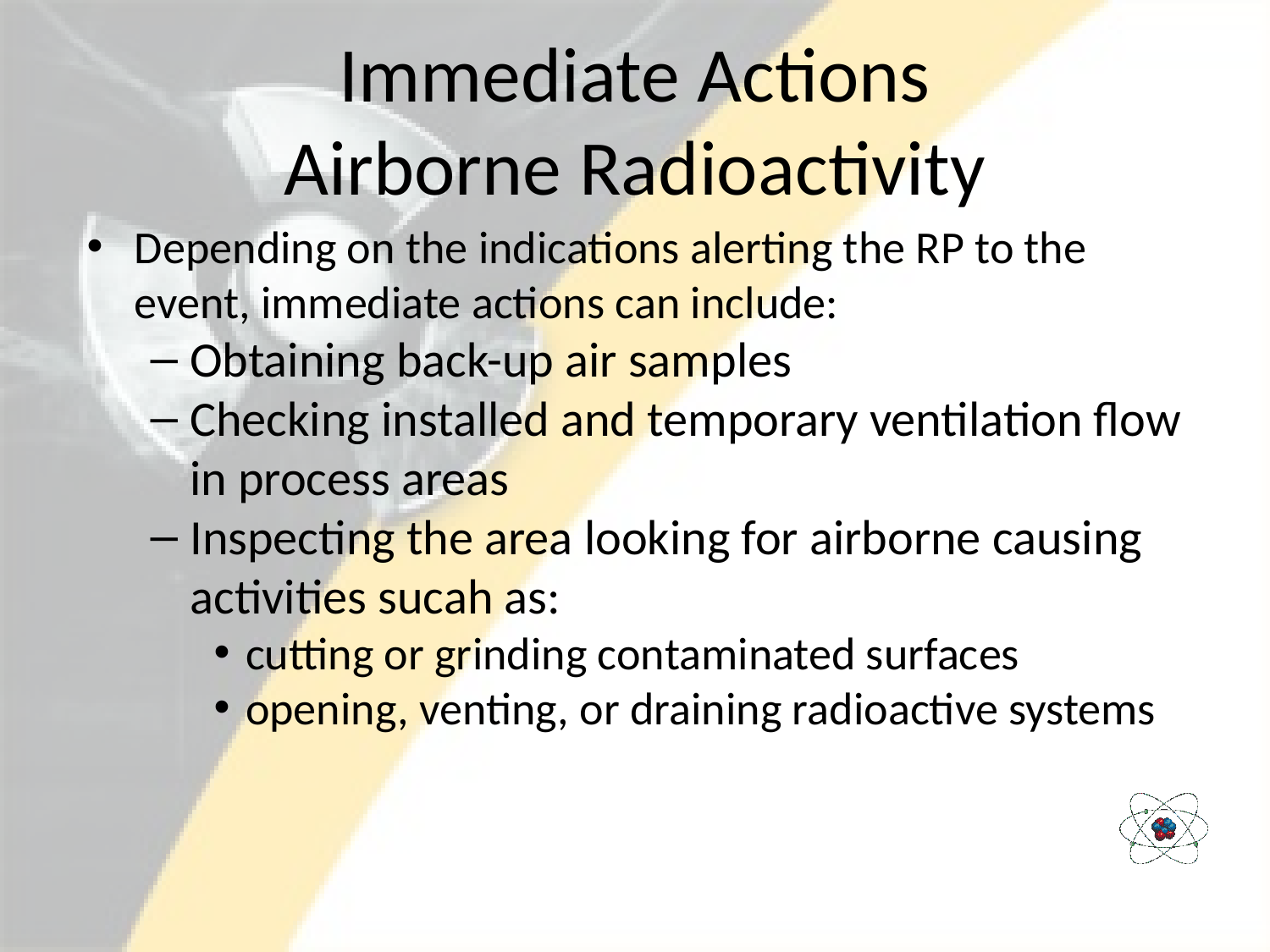

# Immediate Actions Airborne Radioactivity
Depending on the indications alerting the RP to the event, immediate actions can include:
Obtaining back-up air samples
Checking installed and temporary ventilation flow in process areas
Inspecting the area looking for airborne causing activities sucah as:
cutting or grinding contaminated surfaces
opening, venting, or draining radioactive systems